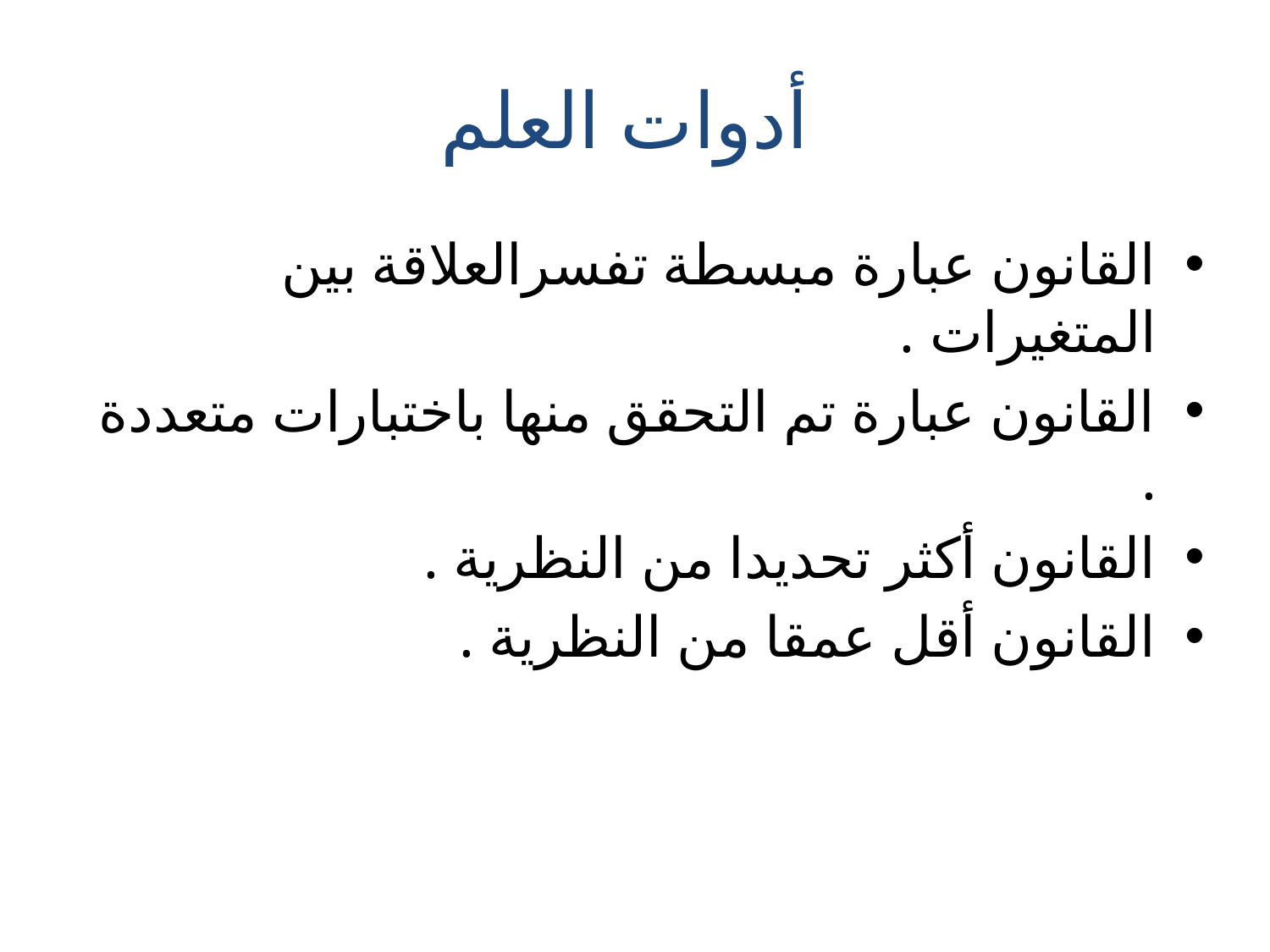

# أدوات العلم
القانون عبارة مبسطة تفسرالعلاقة بين المتغيرات .
القانون عبارة تم التحقق منها باختبارات متعددة .
القانون أكثر تحديدا من النظرية .
القانون أقل عمقا من النظرية .